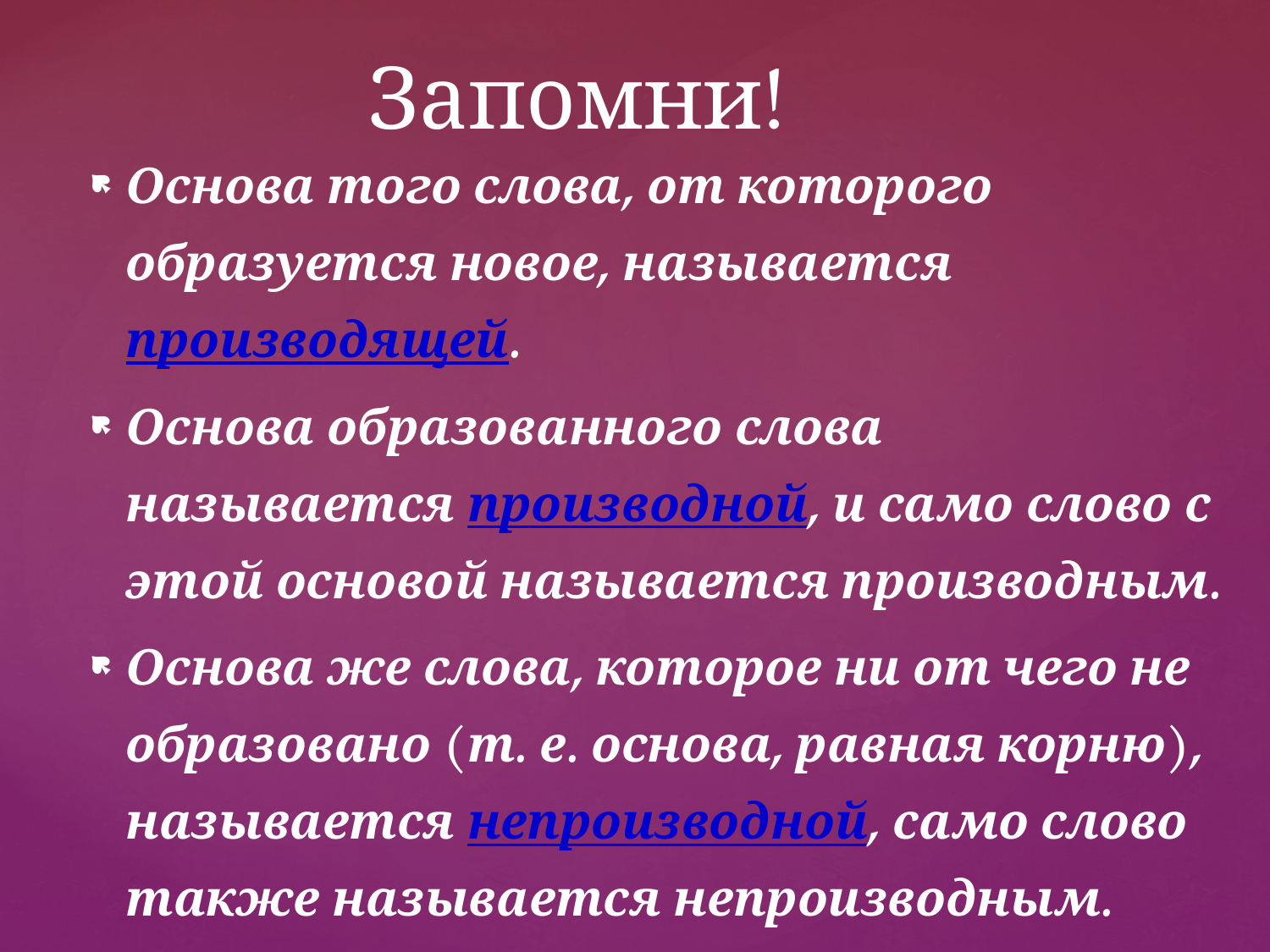

# Запомни!
Основа того слова, от которого образуется новое, называется производящей.
Основа образованного слова называется производной, и само слово с этой основой называется производным.
Основа же слова, которое ни от чего не образовано (т. е. основа, равная корню), называется непроизводной, само слово также называется непроизводным.